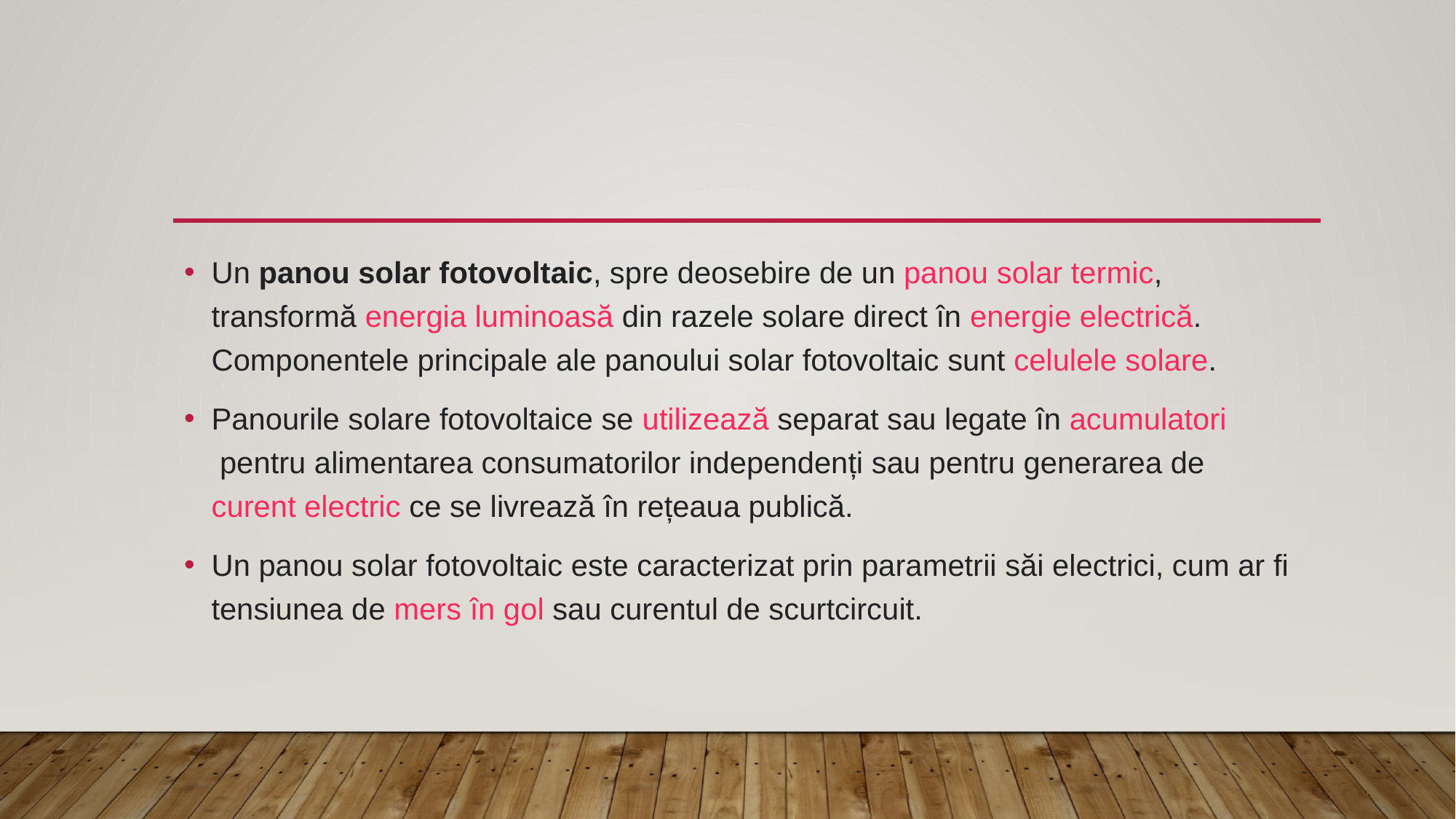

Un panou solar fotovoltaic, spre deosebire de un panou solar termic, transformă energia luminoasă din razele solare direct în energie electrică. Componentele principale ale panoului solar fotovoltaic sunt celulele solare.
Panourile solare fotovoltaice se utilizează separat sau legate în acumulatori pentru alimentarea consumatorilor independenți sau pentru generarea de curent electric ce se livrează în rețeaua publică.
Un panou solar fotovoltaic este caracterizat prin parametrii săi electrici, cum ar fi tensiunea de mers în gol sau curentul de scurtcircuit.